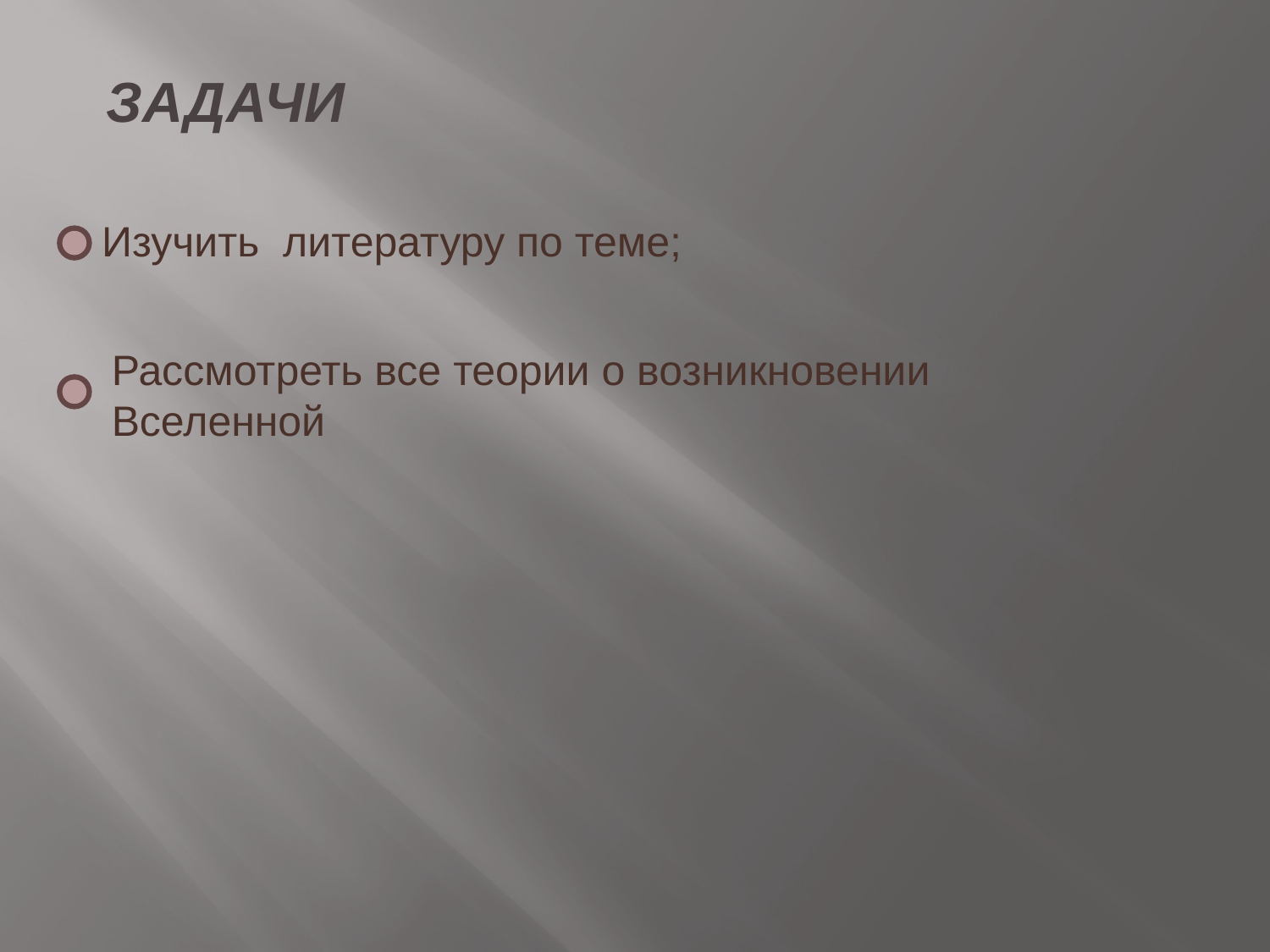

ЗАДАЧИ
Изучить  литературу по теме;

Рассмотреть все теории о возникновении Вселенной